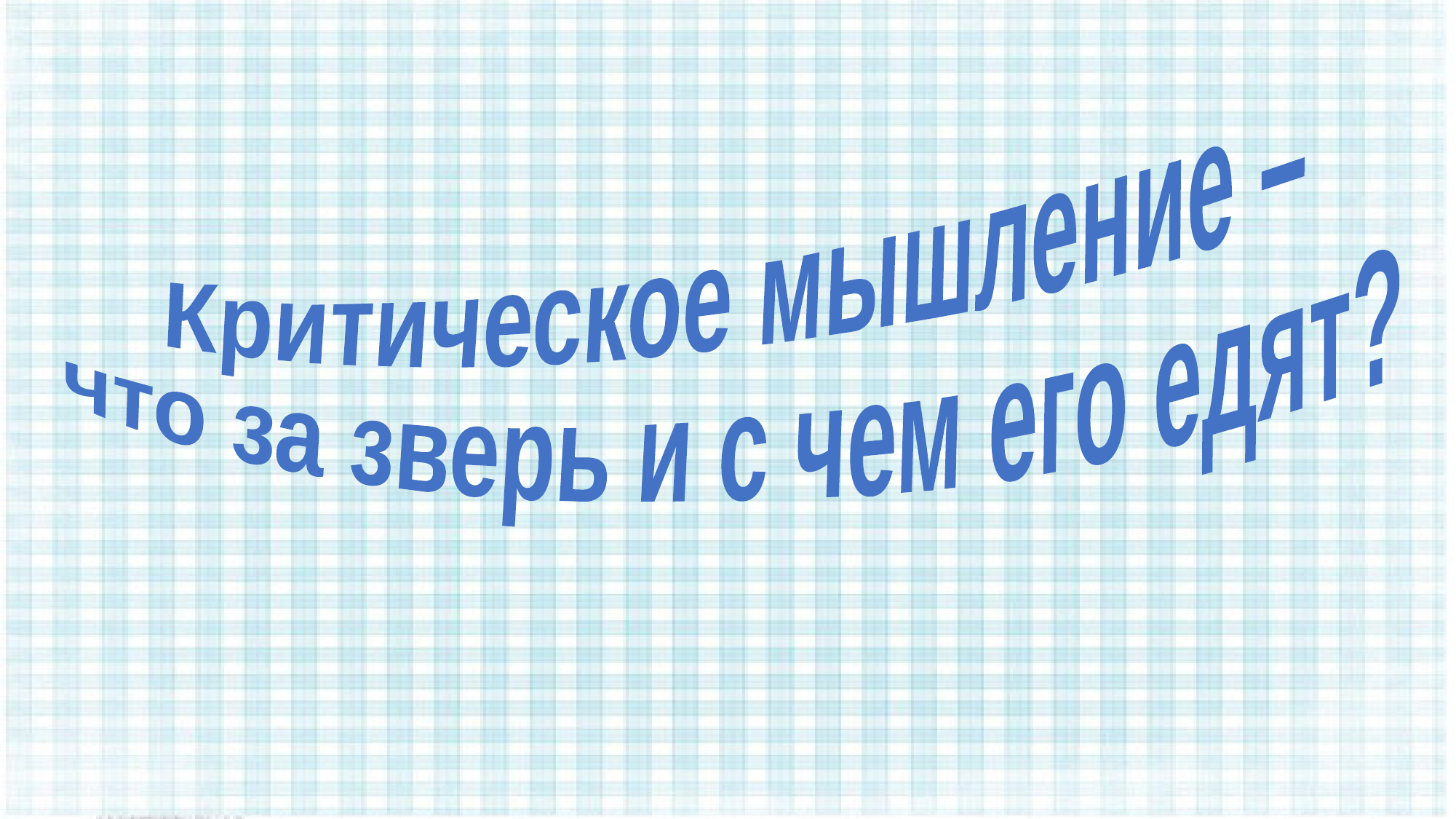

Критическое мышление –
что за зверь и с чем его едят?